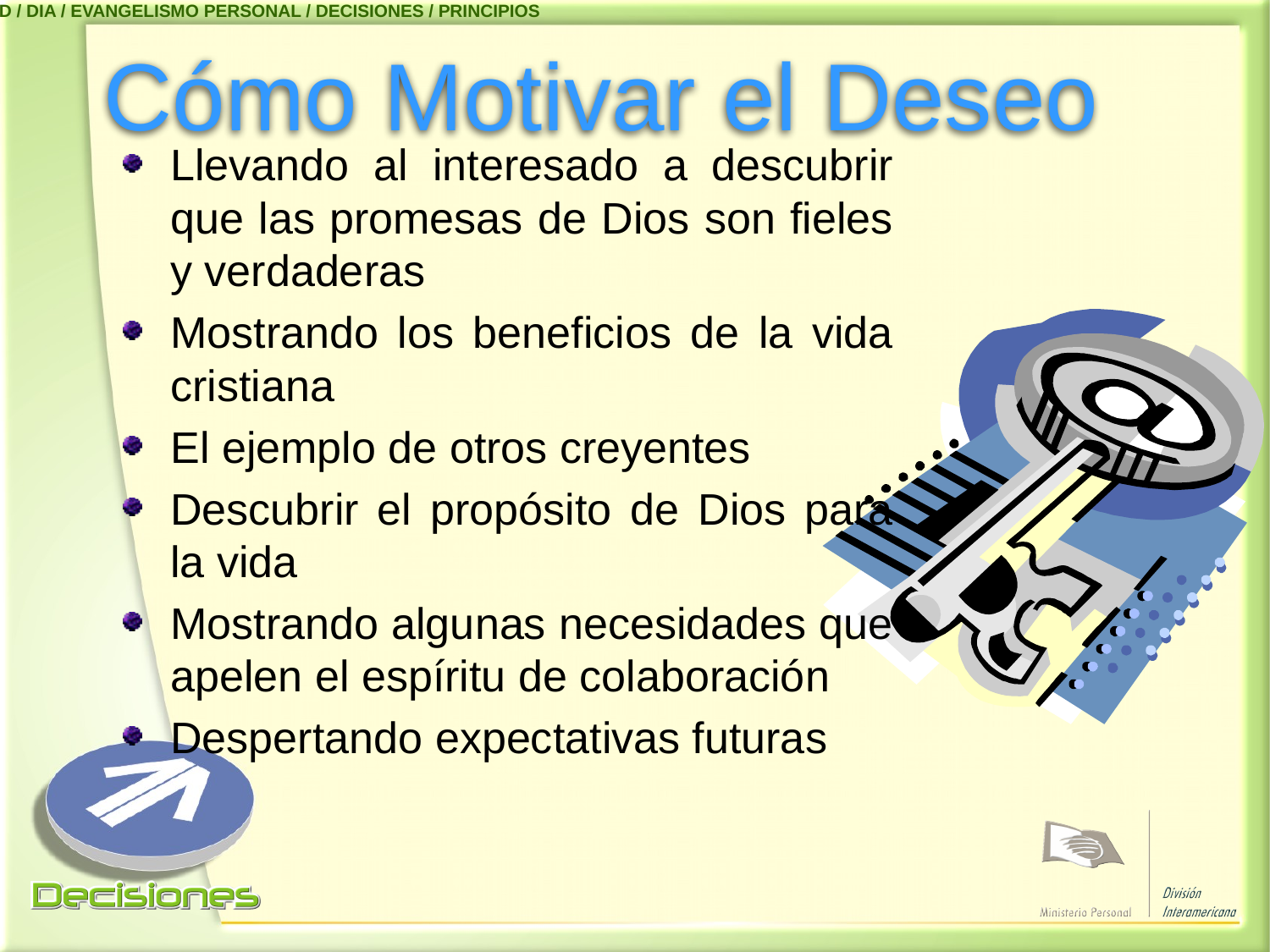

IASD / DIA / EVANGELISMO PERSONAL / DECISIONES / PRINCIPIOS
# Cómo Motivar el Deseo
Llevando al interesado a descubrir que las promesas de Dios son fieles y verdaderas
Mostrando los beneficios de la vida cristiana
El ejemplo de otros creyentes
Descubrir el propósito de Dios para la vida
Mostrando algunas necesidades que apelen el espíritu de colaboración
Despertando expectativas futuras